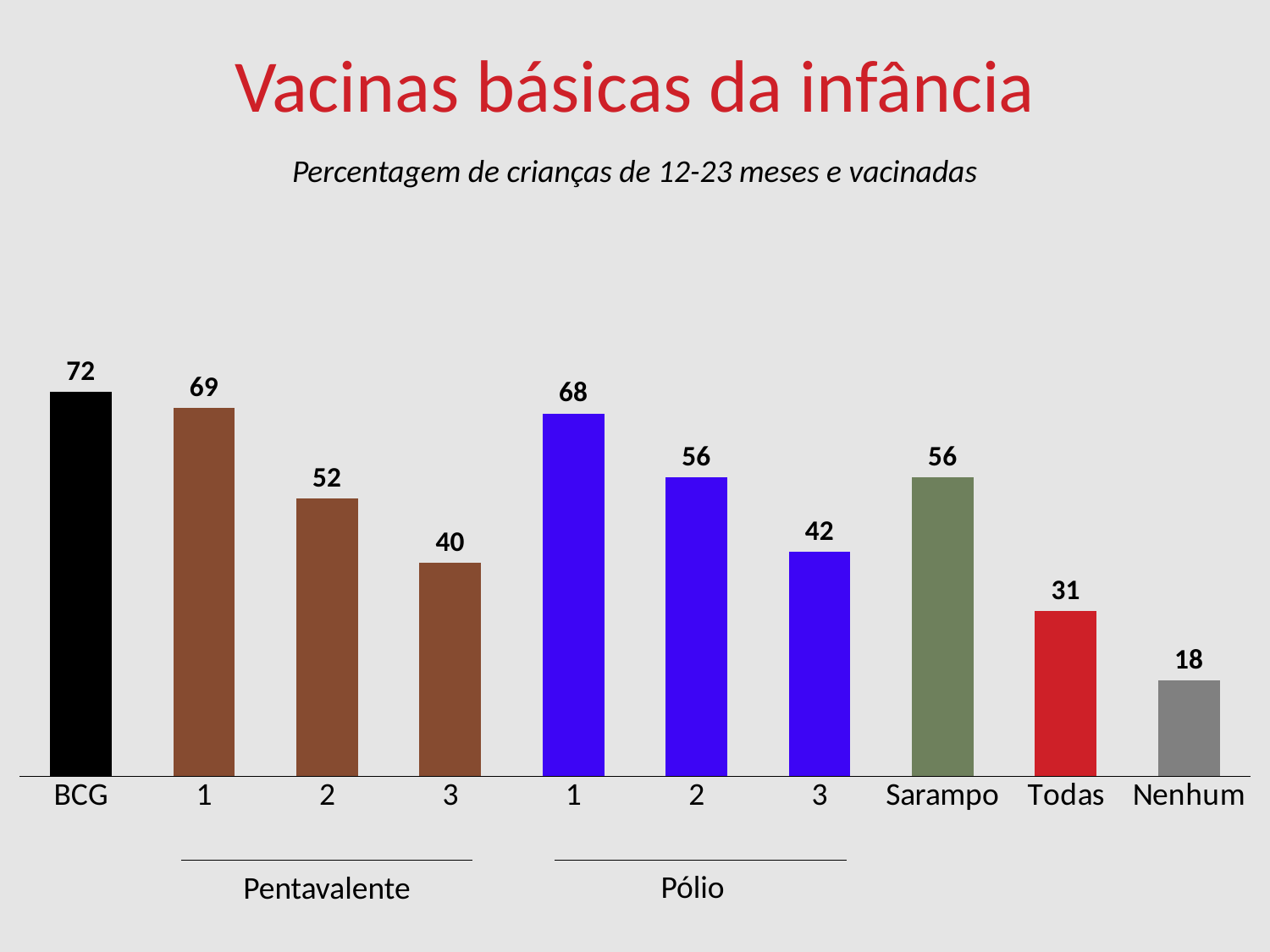

Vacinas básicas da infância
Percentagem de crianças de 12-23 meses e vacinadas

### Chart

| Category | Series 1 |
|---|---|
| BCG | 72.0 |
| 1 | 69.0 |
| 2 | 52.0 |
| 3 | 40.0 |
| 1 | 68.0 |
| 2 | 56.0 |
| 3 | 42.0 |
| Sarampo | 56.0 |
| Todas | 31.0 |
| Nenhum | 18.0 |
Pólio
Pentavalente